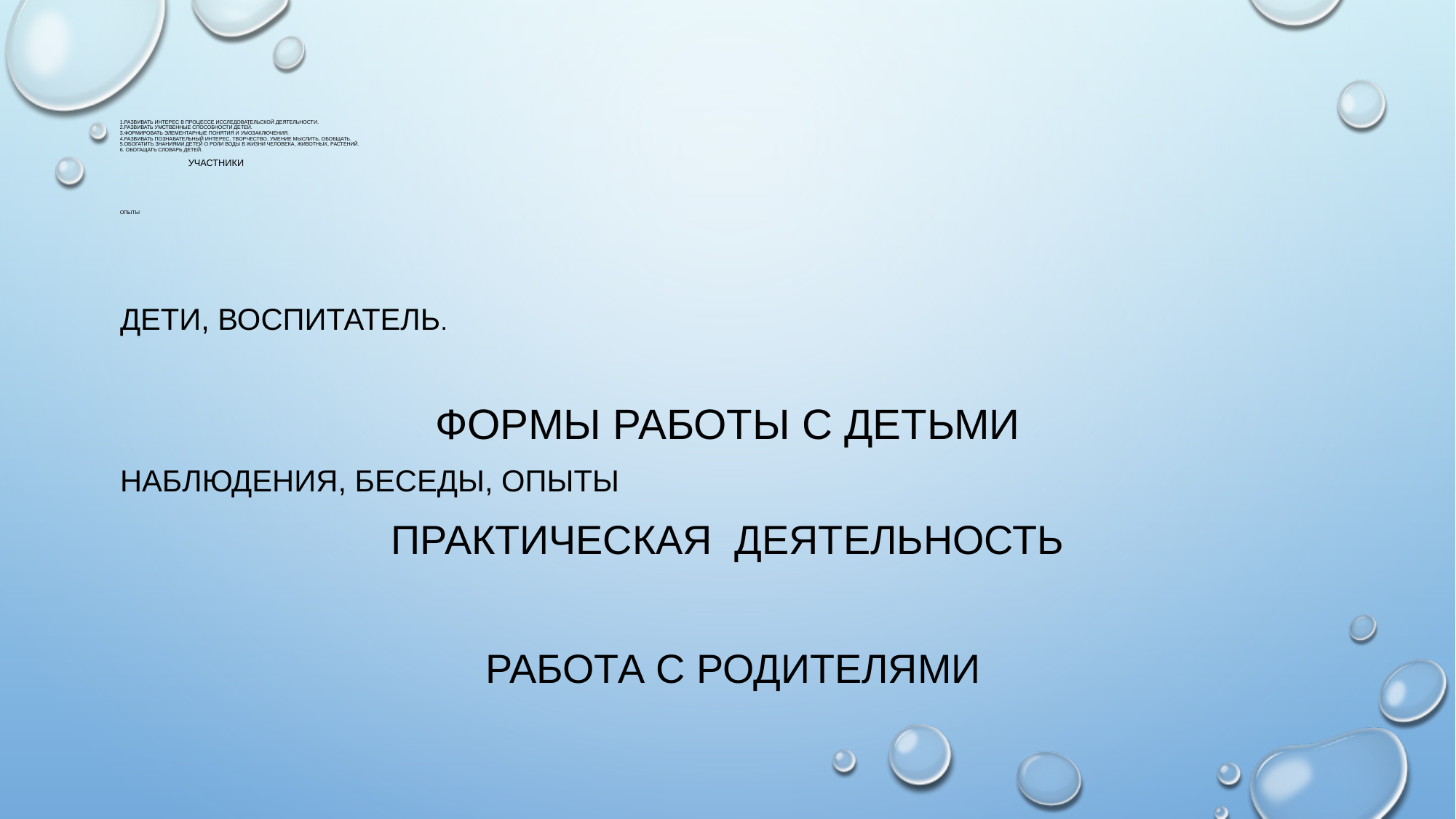

# 1.Развивать интерес в процессе исследовательской деятельности. 2.Развивать умственные способности детей. 3.Формировать элементарные понятия и умозаключения. 4.Развивать познавательный интерес, творчество, умение мыслить, обобщать. 5.Обогатить знаниями детей о роли воды в жизни человека, животных, растений. 6. Обогащать словарь детей. Участники Опыты

Дети, воспитатель.

Формы работы с детьми
Наблюдения, беседы, опыты
Практическая  деятельность

 Работа с родителями